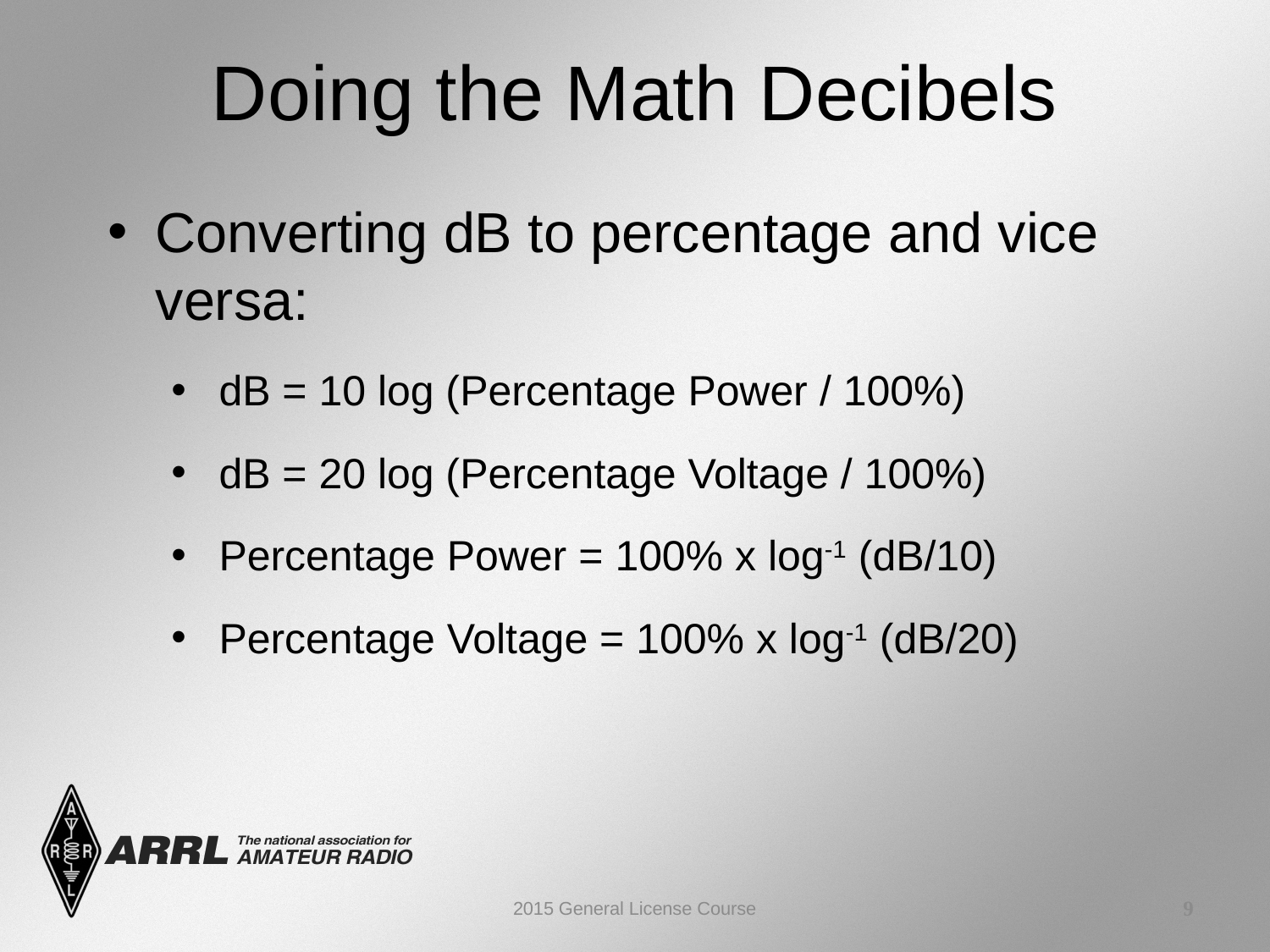

Doing the Math Decibels
Converting dB to percentage and vice versa:
dB = 10 log (Percentage Power / 100%)
dB = 20 log (Percentage Voltage / 100%)
Percentage Power = 100% x log-1 (dB/10)
Percentage Voltage = 100% x log-1 (dB/20)

2015 General License Course
9